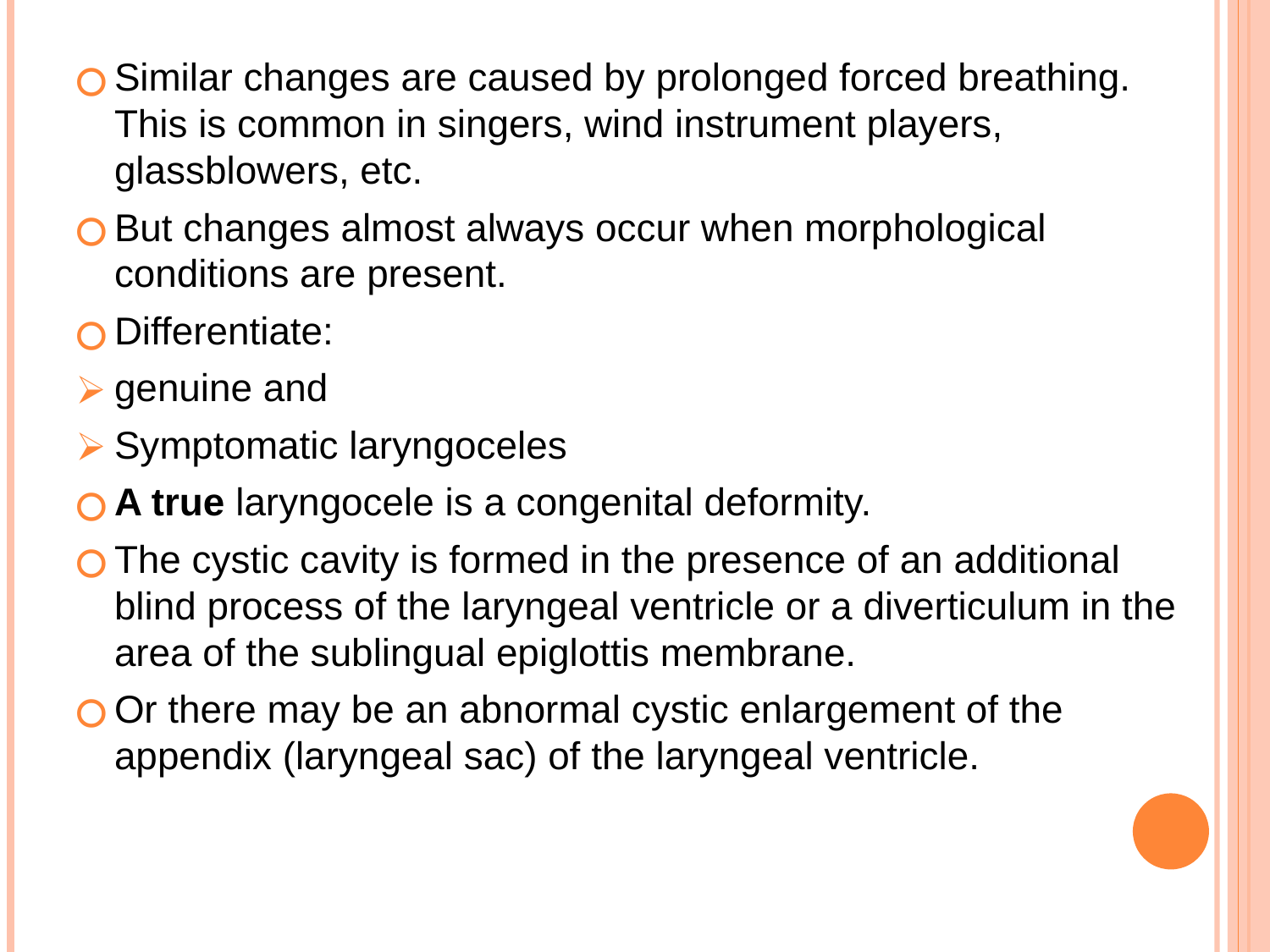

#
Similar changes are caused by prolonged forced breathing. This is common in singers, wind instrument players, glassblowers, etc.
But changes almost always occur when morphological conditions are present.
Differentiate:
genuine and
Symptomatic laryngoceles
A true laryngocele is a congenital deformity.
The cystic cavity is formed in the presence of an additional blind process of the laryngeal ventricle or a diverticulum in the area of the sublingual epiglottis membrane.
Or there may be an abnormal cystic enlargement of the appendix (laryngeal sac) of the laryngeal ventricle.